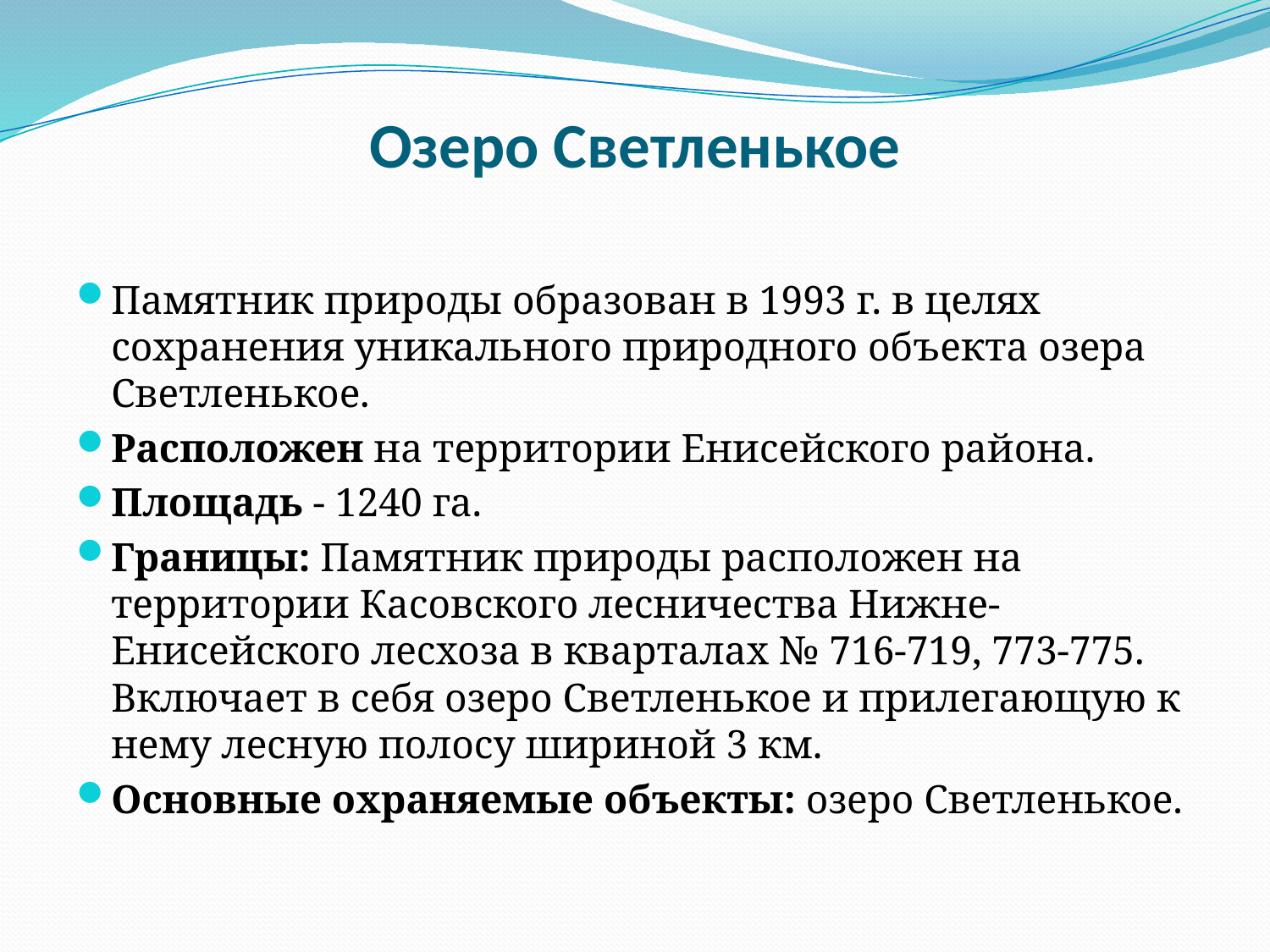

# Озеро Светленькое
Памятник природы образован в 1993 г. в целях сохранения уникального природного объекта озера Светленькое.
Расположен на территории Енисейского района.
Площадь - 1240 га.
Границы: Памятник природы расположен на территории Касовского лесничества Нижне-Енисейского лесхоза в кварталах № 716-719, 773-775. Включает в себя озеро Светленькое и прилегающую к нему лесную полосу шириной 3 км.
Основные охраняемые объекты: озеро Светленькое.